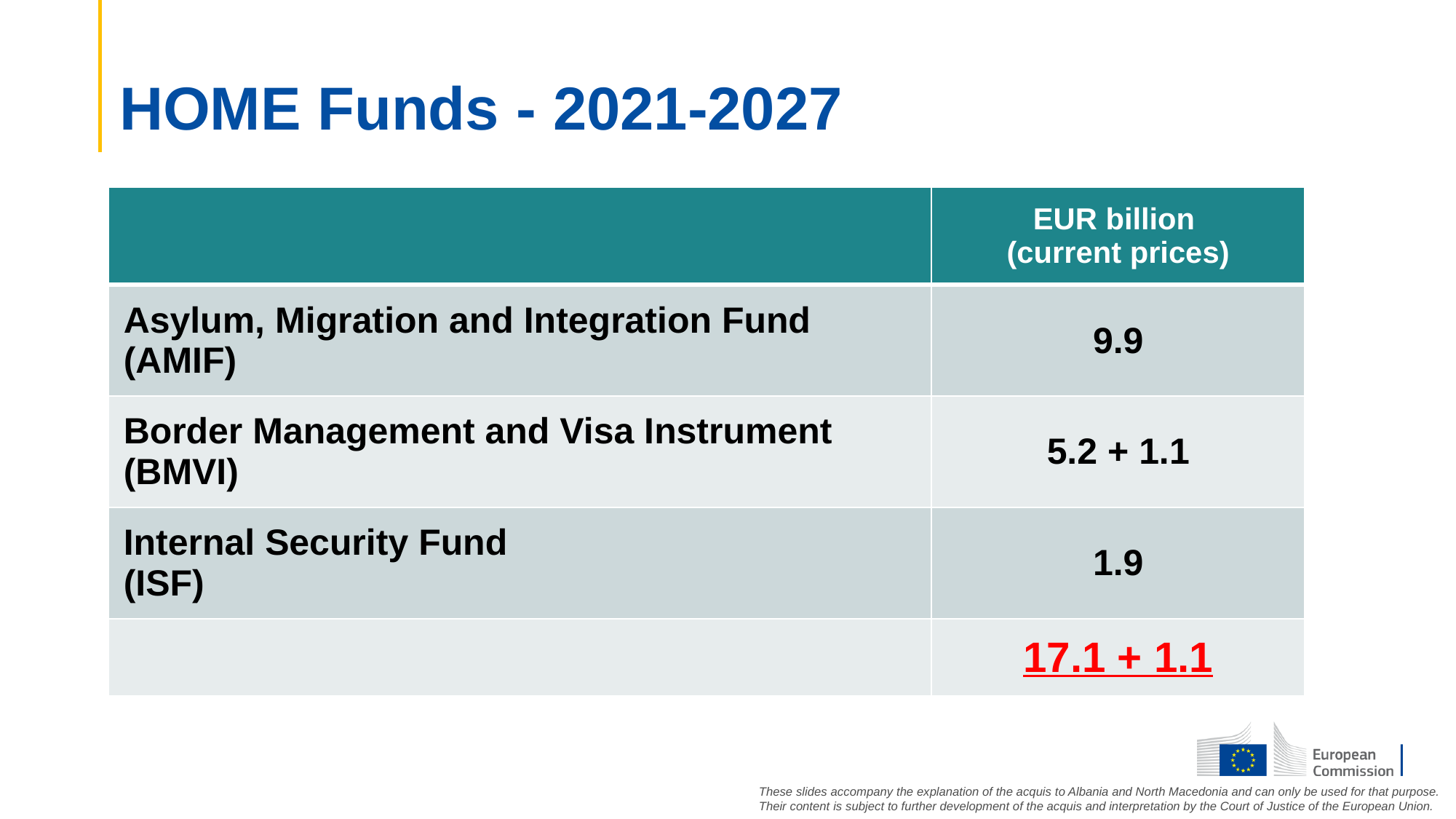

# HOME Funds - 2021-2027

|  | EUR billion (current prices) |
| --- | --- |
| Asylum, Migration and Integration Fund (AMIF) | 9.9 |
| Border Management and Visa Instrument (BMVI) | 5.2 + 1.1 |
| Internal Security Fund (ISF) | 1.9 |
|  | 17.1 + 1.1 |